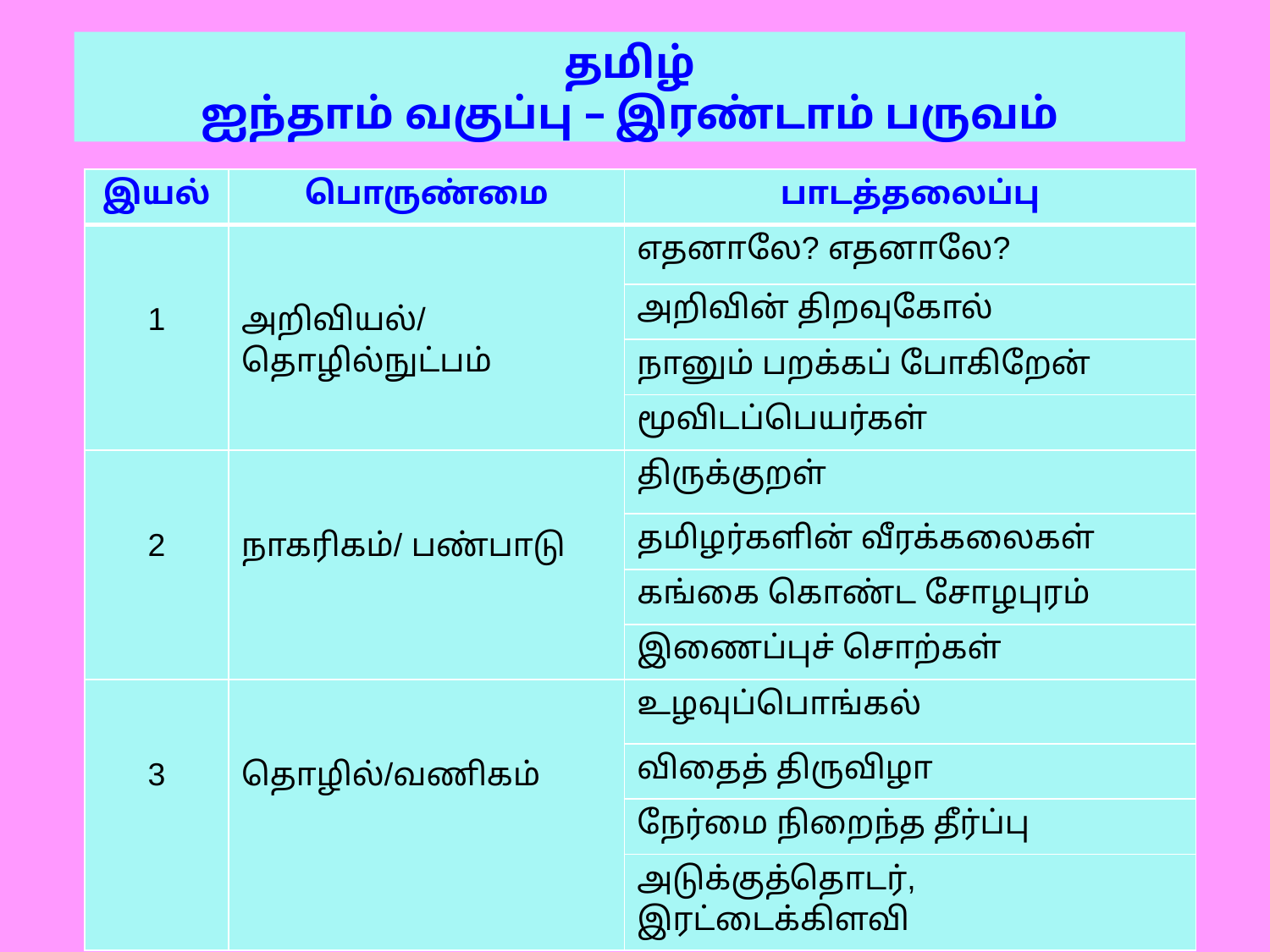

# தமிழ் ஐந்தாம் வகுப்பு – இரண்டாம் பருவம்
| இயல் | பொருண்மை | பாடத்தலைப்பு |
| --- | --- | --- |
| 1 | அறிவியல்/ தொழில்நுட்பம் | எதனாலே? எதனாலே? |
|  |  | அறிவின் திறவுகோல் |
|  |  | நானும் பறக்கப் போகிறேன் |
|  |  | மூவிடப்பெயர்கள் |
| 2 | நாகரிகம்/ பண்பாடு | திருக்குறள் |
|  |  | தமிழர்களின் வீரக்கலைகள் |
|  |  | கங்கை கொண்ட சோழபுரம் |
|  |  | இணைப்புச் சொற்கள் |
| 3 | தொழில்/வணிகம் | உழவுப்பொங்கல் |
|  |  | விதைத் திருவிழா |
|  |  | நேர்மை நிறைந்த தீர்ப்பு |
|  |  | அடுக்குத்தொடர், இரட்டைக்கிளவி |